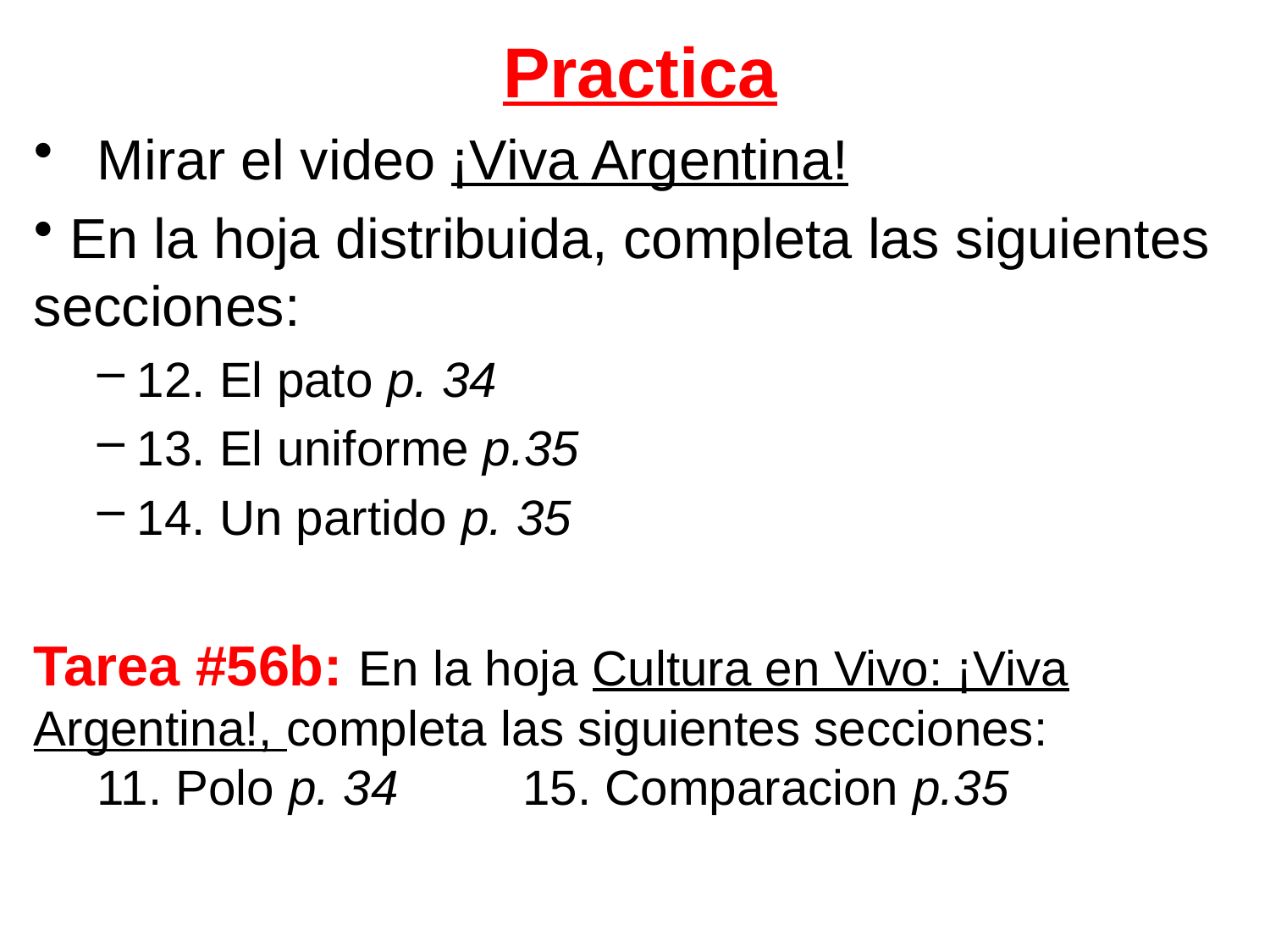

Practica
 Mirar el video ¡Viva Argentina!
 En la hoja distribuida, completa las siguientes   secciones:
12. El pato p. 34
13. El uniforme p.35
14. Un partido p. 35

Tarea #56b: En la hoja Cultura en Vivo: ¡Viva Argentina!, completa las siguientes secciones:
11. Polo p. 34         15. Comparacion p.35